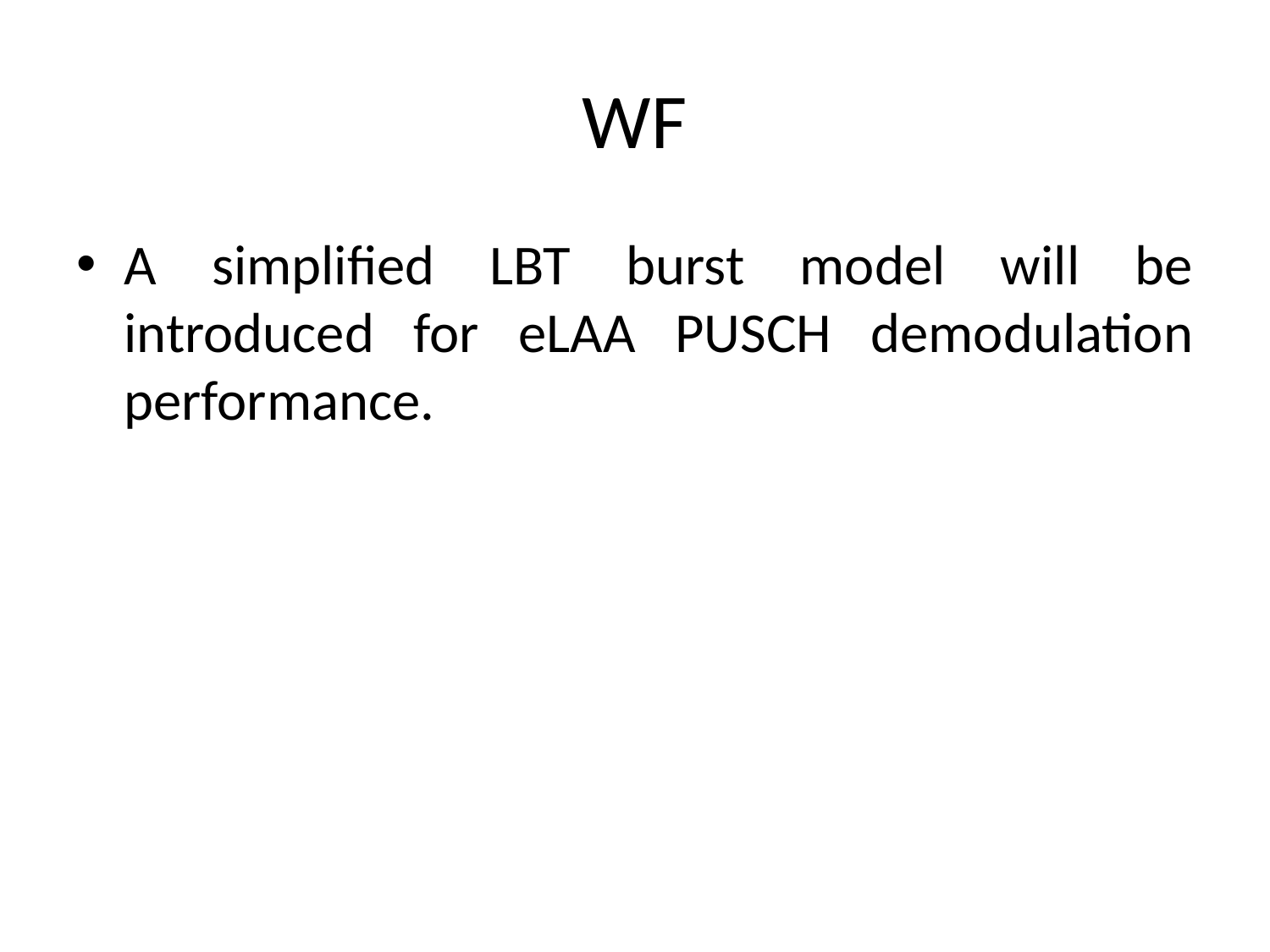

# WF
A simplified LBT burst model will be introduced for eLAA PUSCH demodulation performance.